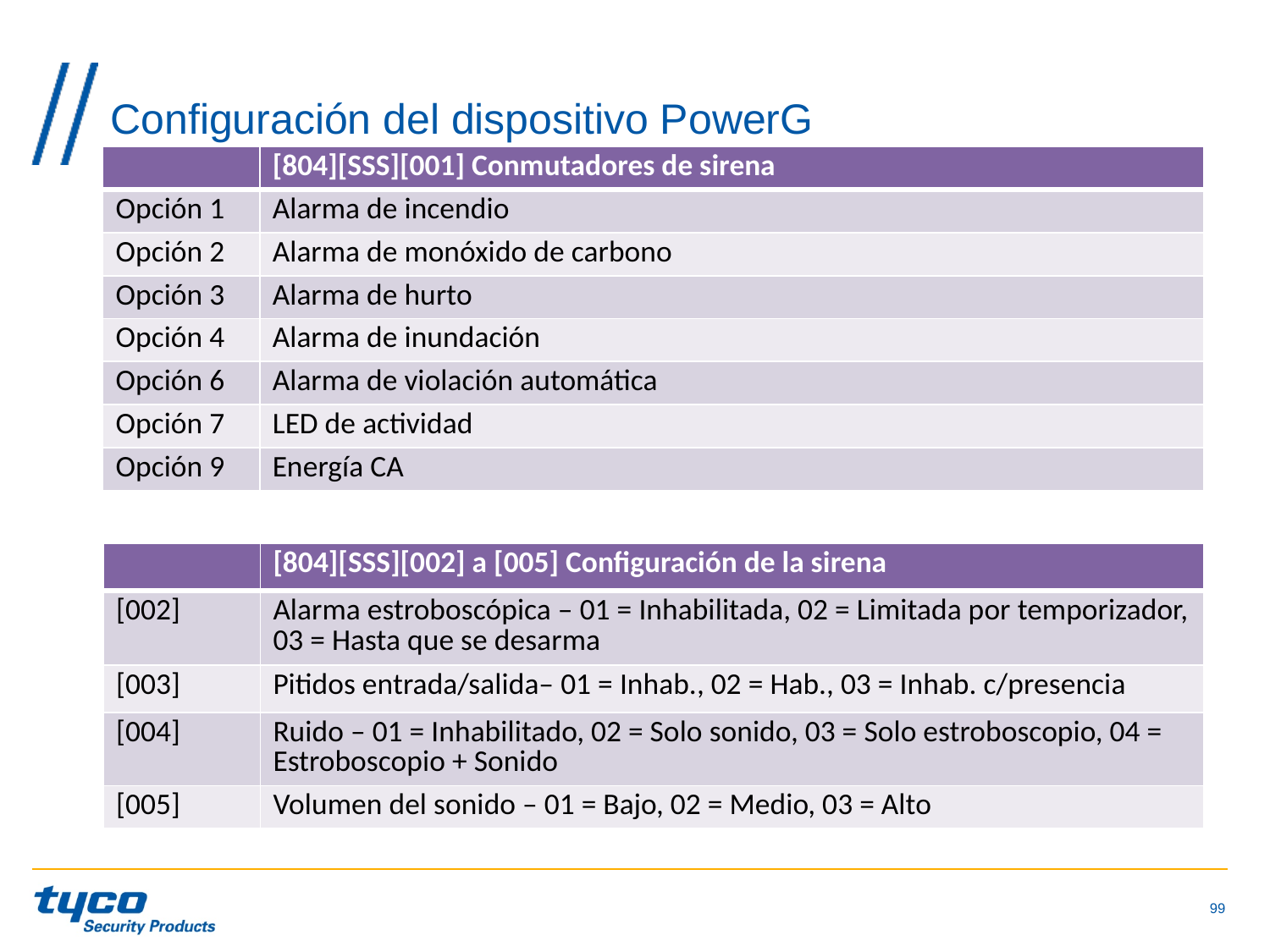

# Configuración del dispositivo PowerG
|  | [804][SSS][001] Conmutadores de sirena |
| --- | --- |
| Opción 1 | Alarma de incendio |
| Opción 2 | Alarma de monóxido de carbono |
| Opción 3 | Alarma de hurto |
| Opción 4 | Alarma de inundación |
| Opción 6 | Alarma de violación automática |
| Opción 7 | LED de actividad |
| Opción 9 | Energía CA |
|  | [804][SSS][002] a [005] Configuración de la sirena |
| --- | --- |
| [002] | Alarma estroboscópica – 01 = Inhabilitada, 02 = Limitada por temporizador, 03 = Hasta que se desarma |
| [003] | Pitidos entrada/salida– 01 = Inhab., 02 = Hab., 03 = Inhab. c/presencia |
| [004] | Ruido – 01 = Inhabilitado, 02 = Solo sonido, 03 = Solo estroboscopio, 04 = Estroboscopio + Sonido |
| [005] | Volumen del sonido – 01 = Bajo, 02 = Medio, 03 = Alto |
99